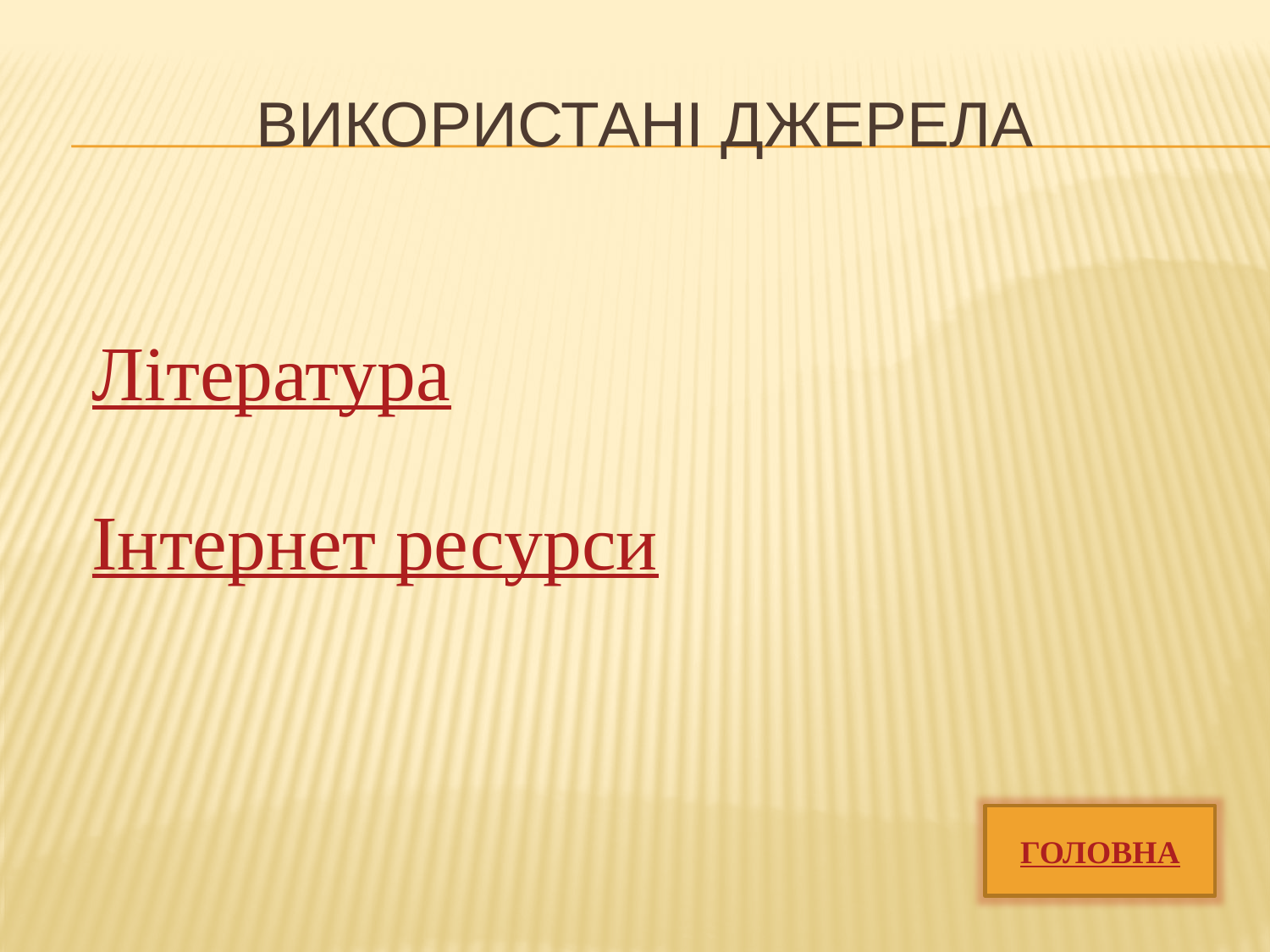

# Використані джерела
Література
Інтернет ресурси
ГОЛОВНА